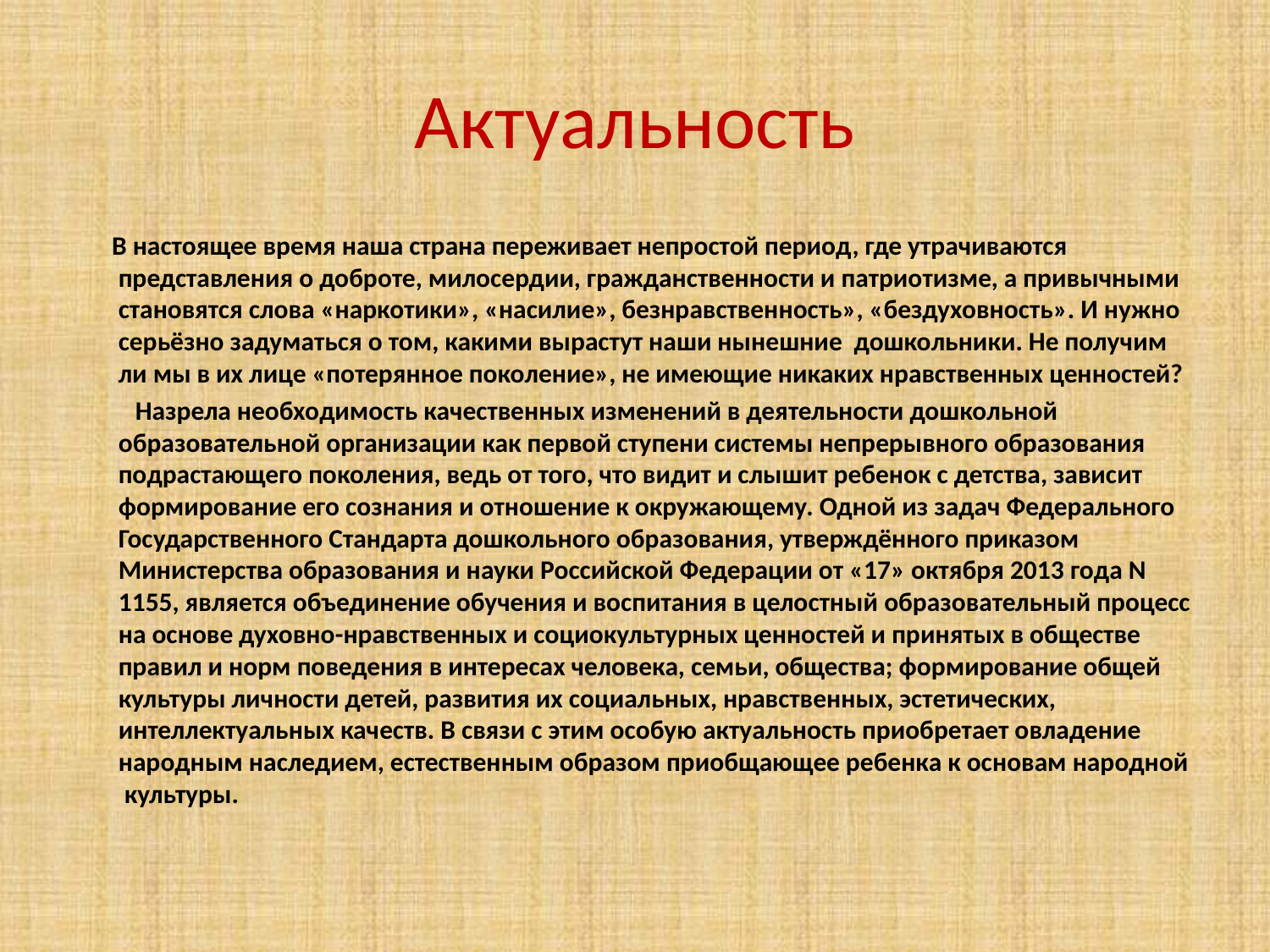

# Актуальность
      В настоящее время наша страна переживает непростой период, где утрачиваются представления о доброте, милосердии, гражданственности и патриотизме, а привычными становятся слова «наркотики», «насилие», безнравственность», «бездуховность». И нужно серьёзно задуматься о том, какими вырастут наши нынешние  дошкольники. Не получим ли мы в их лице «потерянное поколение», не имеющие никаких нравственных ценностей?
          Назрела необходимость качественных изменений в деятельности дошкольной образовательной организации как первой ступени системы непрерывного образования подрастающего поколения, ведь от того, что видит и слышит ребенок с детства, зависит формирование его сознания и отношение к окружающему. Одной из задач Федерального Государственного Стандарта дошкольного образования, утверждённого приказом Министерства образования и науки Российской Федерации от «17» октября 2013 года N 1155, является объединение обучения и воспитания в целостный образовательный процесс на основе духовно-нравственных и социокультурных ценностей и принятых в обществе правил и норм поведения в интересах человека, семьи, общества; формирование общей культуры личности детей, развития их социальных, нравственных, эстетических, интеллектуальных качеств. В связи с этим особую актуальность приобретает овладение народным наследием, естественным образом приобщающее ребенка к основам народной  культуры.